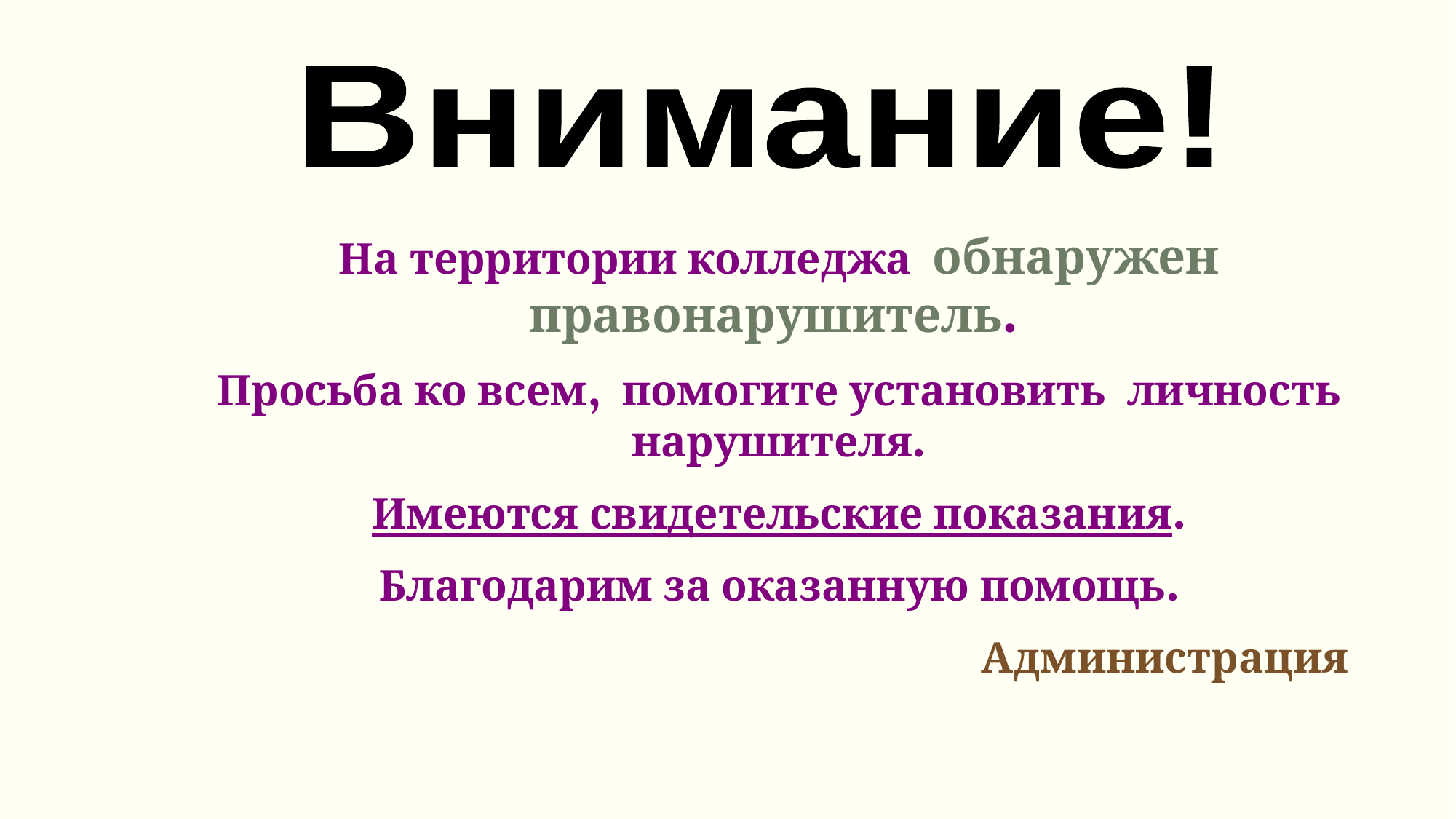

Внимание!
На территории колледжа  обнаружен правонарушитель.
Просьба ко всем,  помогите установить  личность нарушителя.
Имеются свидетельские показания.
Благодарим за оказанную помощь.
Администрация